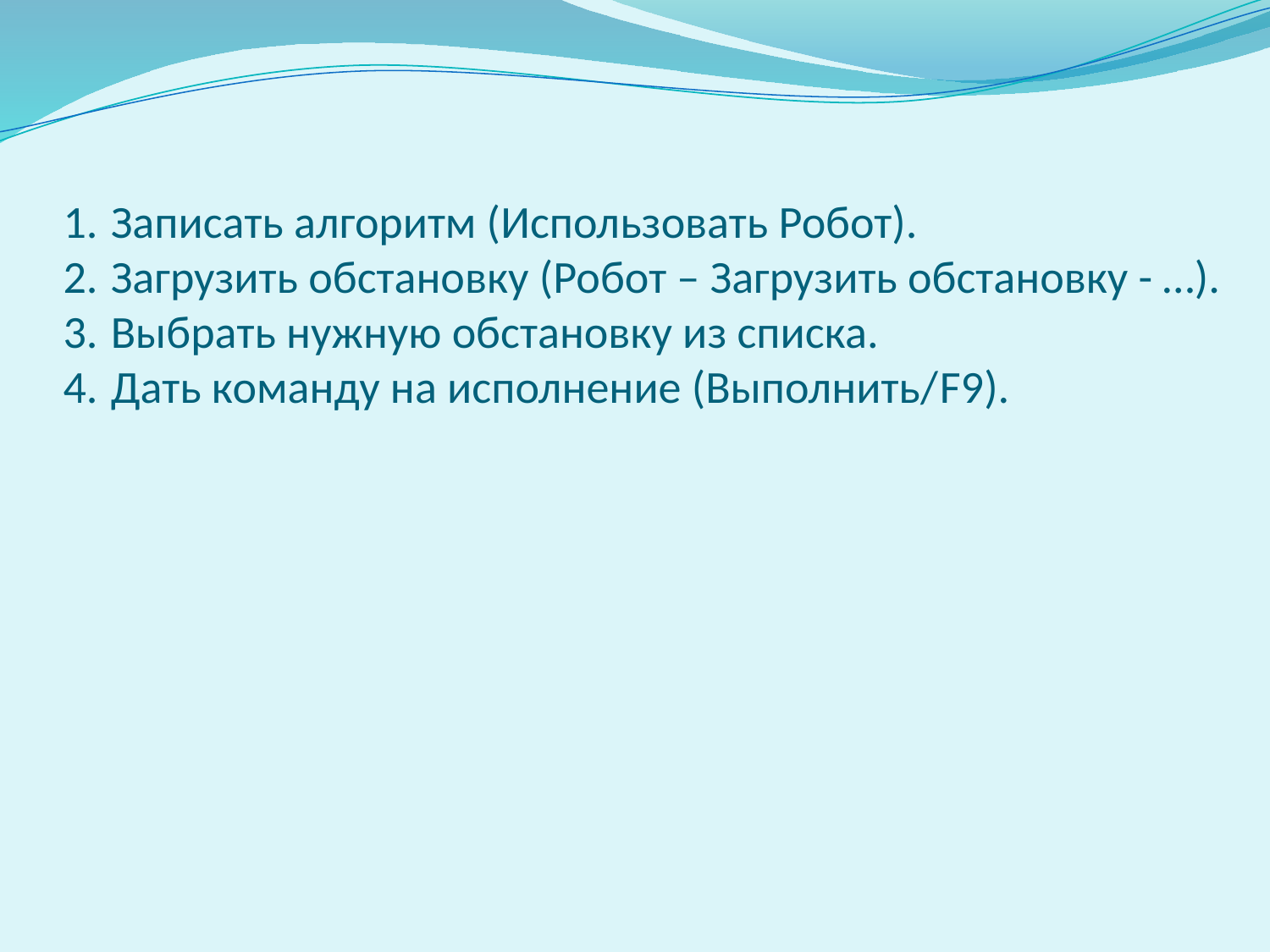

Записать алгоритм (Использовать Робот).
Загрузить обстановку (Робот – Загрузить обстановку - …).
Выбрать нужную обстановку из списка.
Дать команду на исполнение (Выполнить/F9).